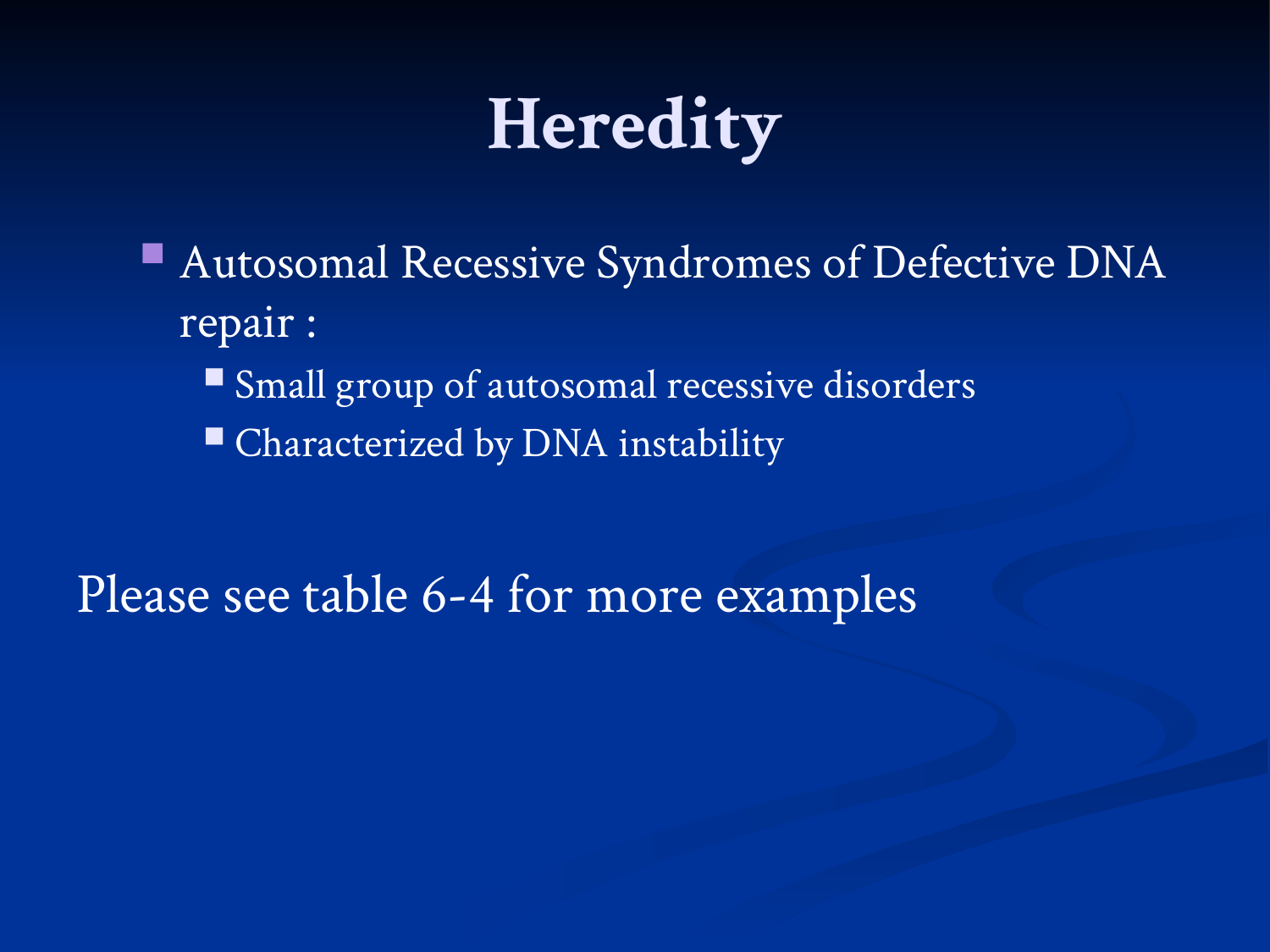

# Heredity
Autosomal Recessive Syndromes of Defective DNA repair :
Small group of autosomal recessive disorders
Characterized by DNA instability

Please see table 6-4 for more examples